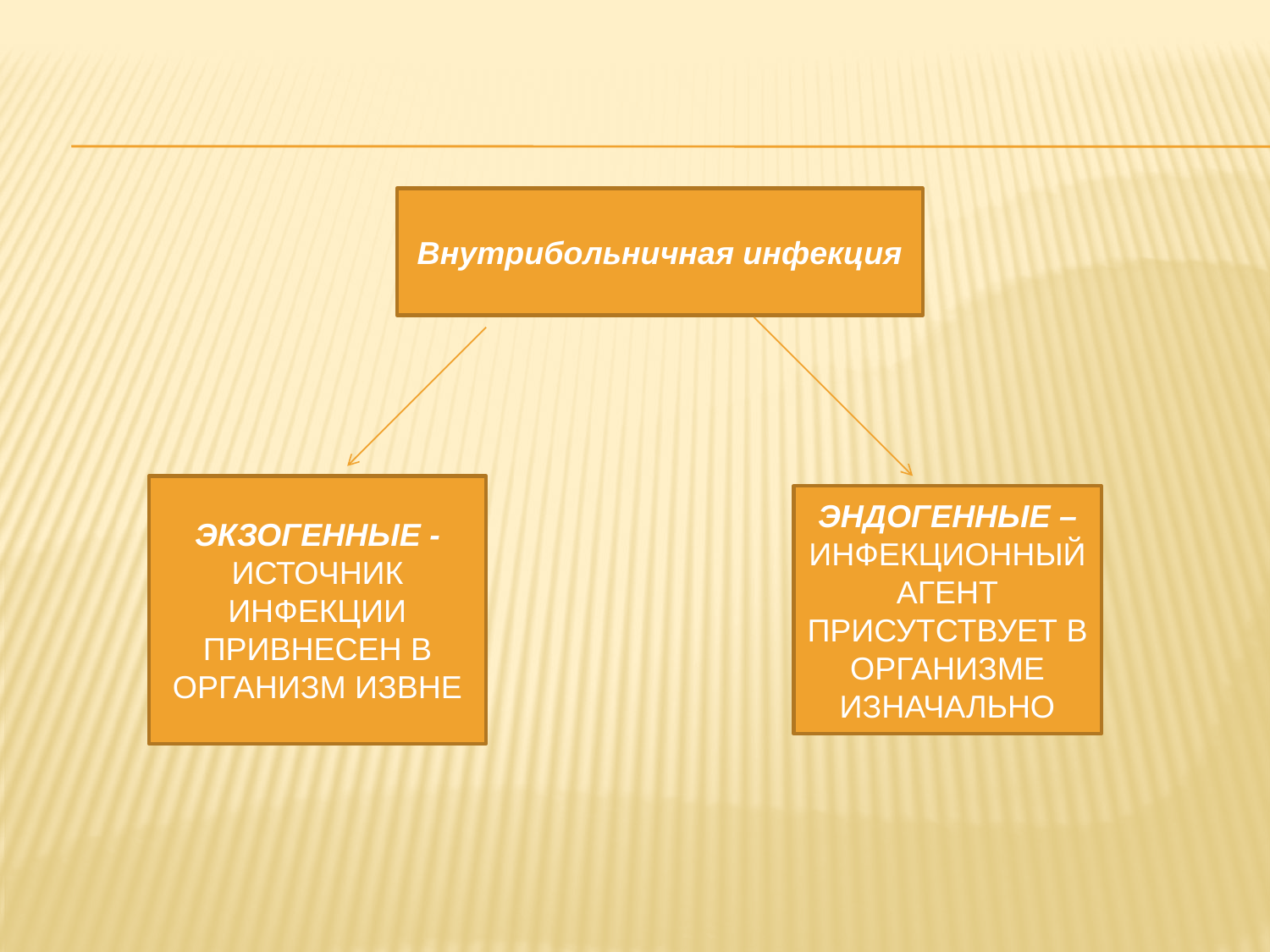

#
Внутрибольничная инфекция
ЭКЗОГЕННЫЕ -
ИСТОЧНИК ИНФЕКЦИИ ПРИВНЕСЕН В ОРГАНИЗМ ИЗВНЕ
ЭНДОГЕННЫЕ – ИНФЕКЦИОННЫЙ АГЕНТ ПРИСУТСТВУЕТ В ОРГАНИЗМЕ ИЗНАЧАЛЬНО